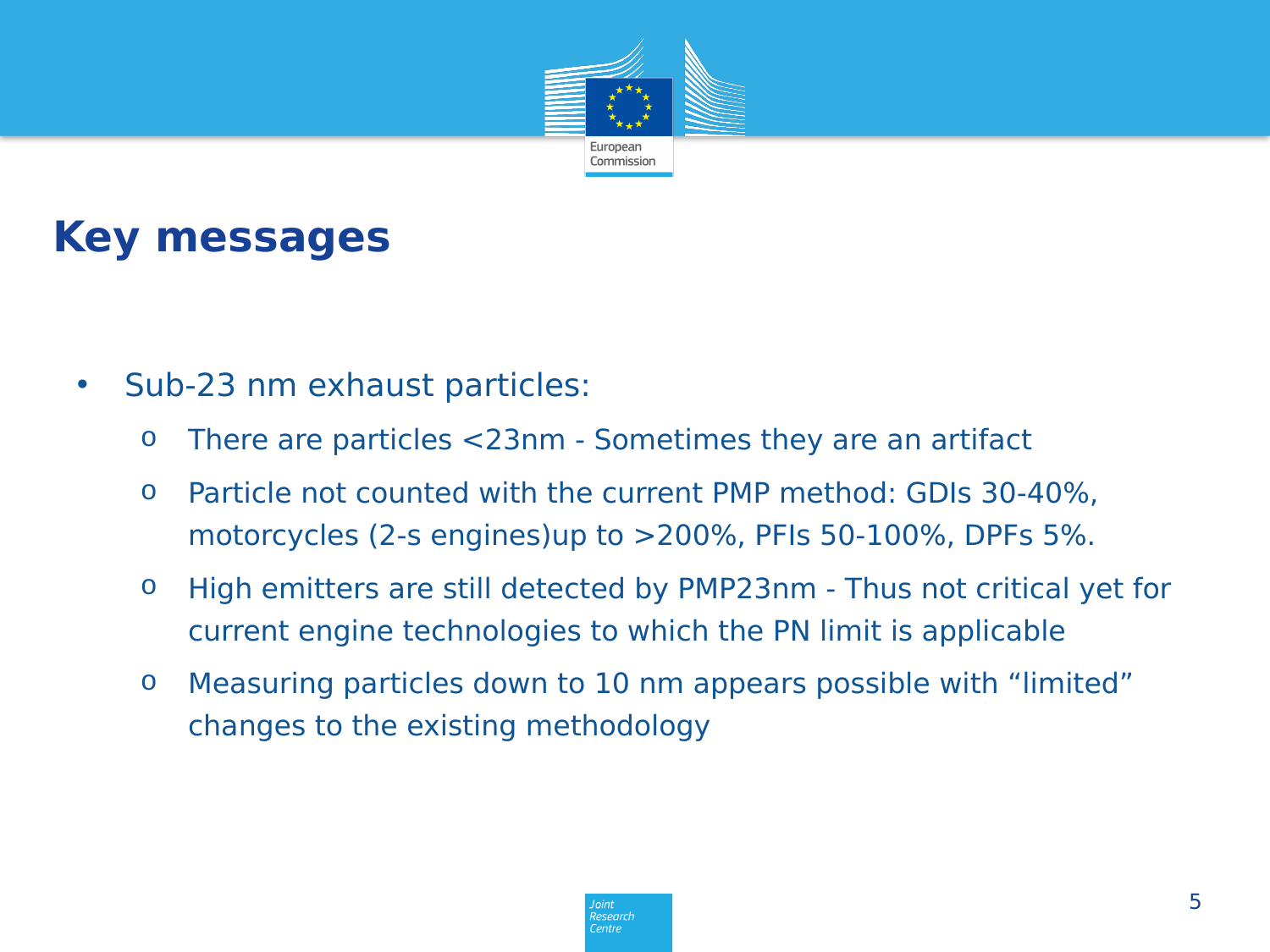

Key messages
Sub-23 nm exhaust particles:
There are particles <23nm - Sometimes they are an artifact
Particle not counted with the current PMP method: GDIs 30-40%, motorcycles (2-s engines)up to >200%, PFIs 50-100%, DPFs 5%.
High emitters are still detected by PMP23nm - Thus not critical yet for current engine technologies to which the PN limit is applicable
Measuring particles down to 10 nm appears possible with “limited” changes to the existing methodology